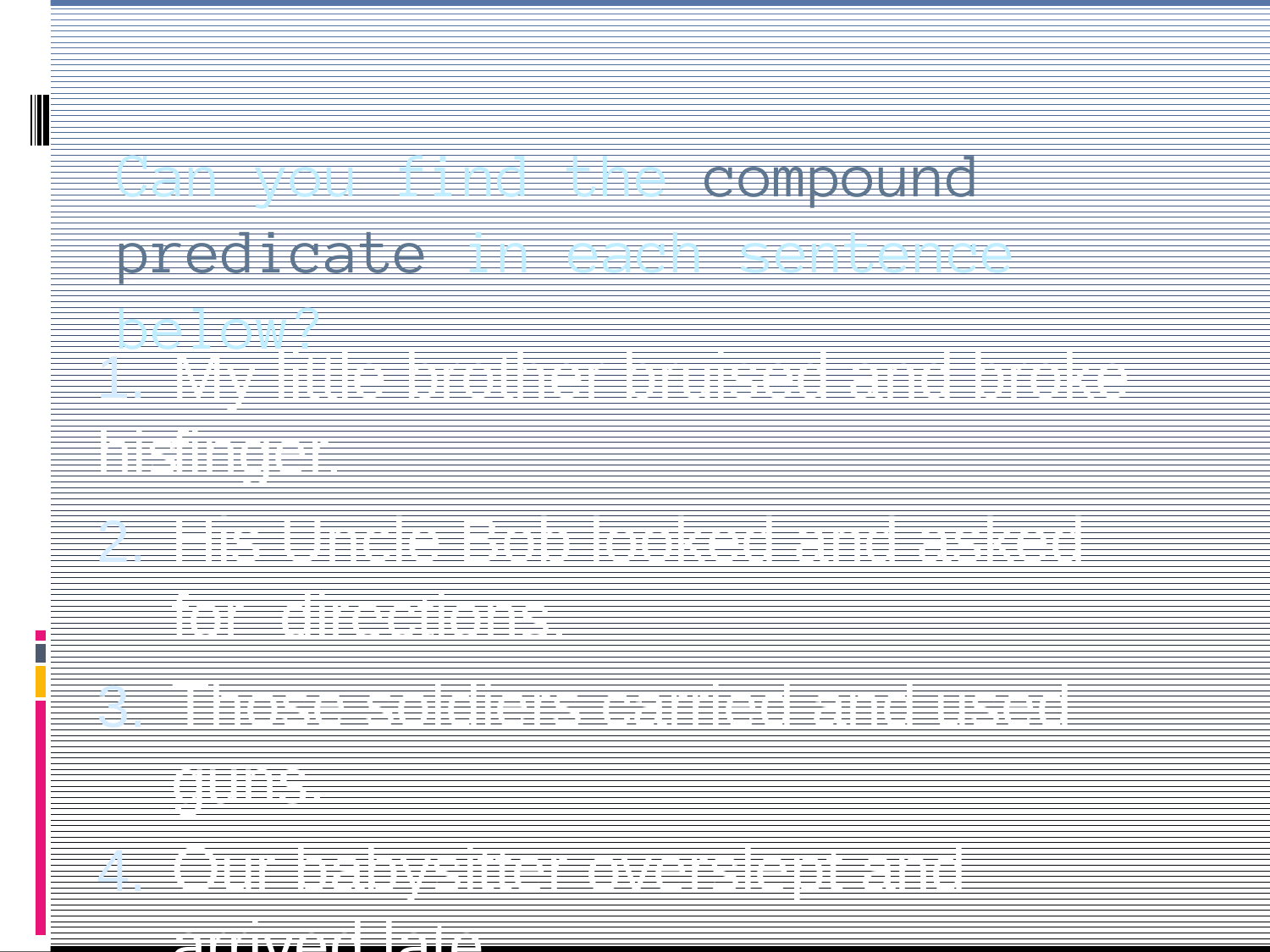

Can you find the compound  predicate in each sentence
below?
1.	My little brother bruised and broke his
finger.
His Uncle Bob looked and asked for  directions.
Those soldiers carried and used guns.
Our babysitter overslept and arrived late.